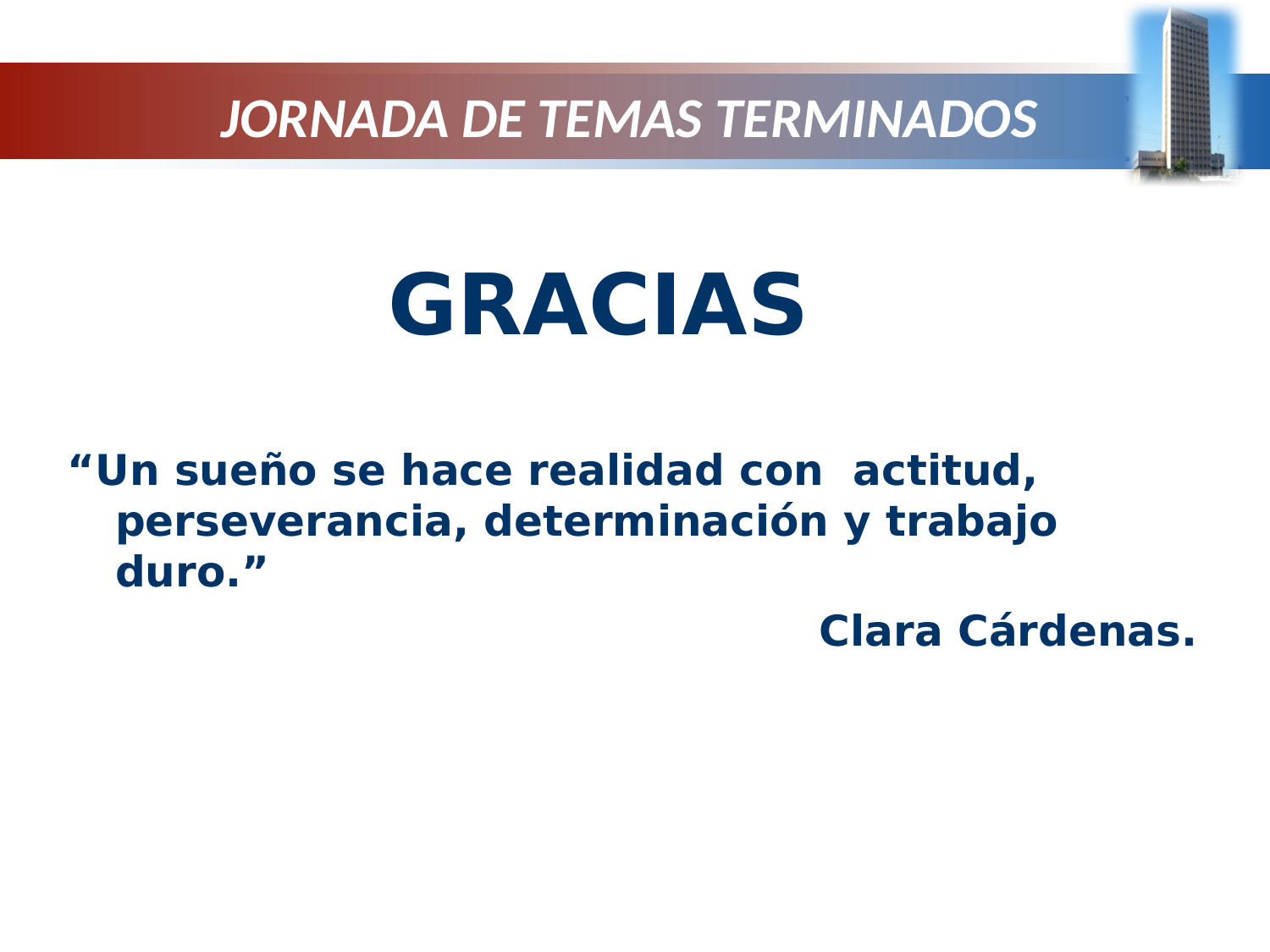

# JORNADA DE TEMAS TERMINADOS
GRACIAS
“Un sueño se hace realidad con  actitud, perseverancia, determinación y trabajo duro.”
Clara Cárdenas.